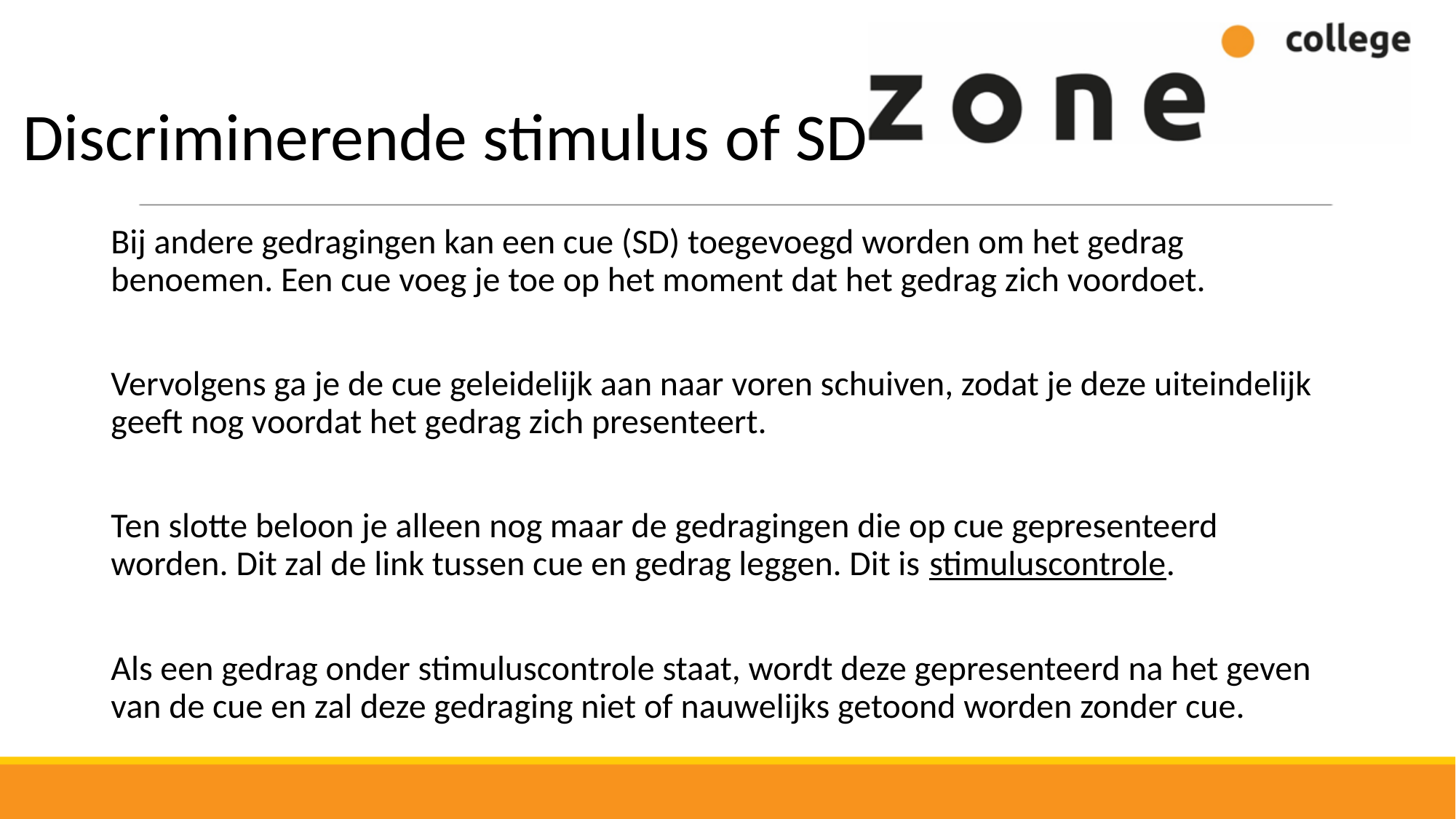

# Discriminerende stimulus of SD
Bij andere gedragingen kan een cue (SD) toegevoegd worden om het gedrag benoemen. Een cue voeg je toe op het moment dat het gedrag zich voordoet.

Vervolgens ga je de cue geleidelijk aan naar voren schuiven, zodat je deze uiteindelijk geeft nog voordat het gedrag zich presenteert.

Ten slotte beloon je alleen nog maar de gedragingen die op cue gepresenteerd worden. Dit zal de link tussen cue en gedrag leggen. Dit is stimuluscontrole.

Als een gedrag onder stimuluscontrole staat, wordt deze gepresenteerd na het geven van de cue en zal deze gedraging niet of nauwelijks getoond worden zonder cue.